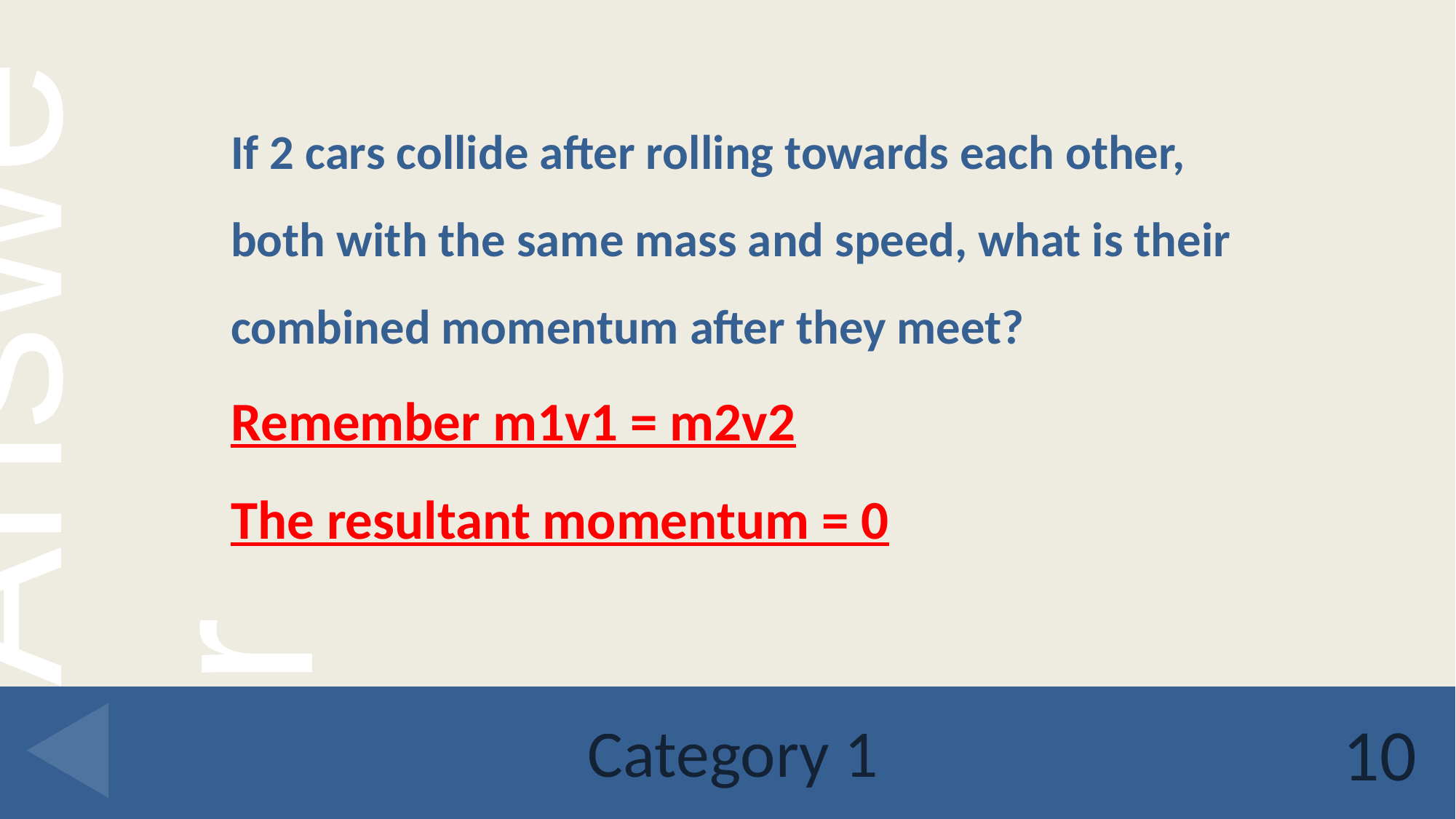

If 2 cars collide after rolling towards each other, both with the same mass and speed, what is their combined momentum after they meet?
Remember m1v1 = m2v2
The resultant momentum = 0

# Category 1
10